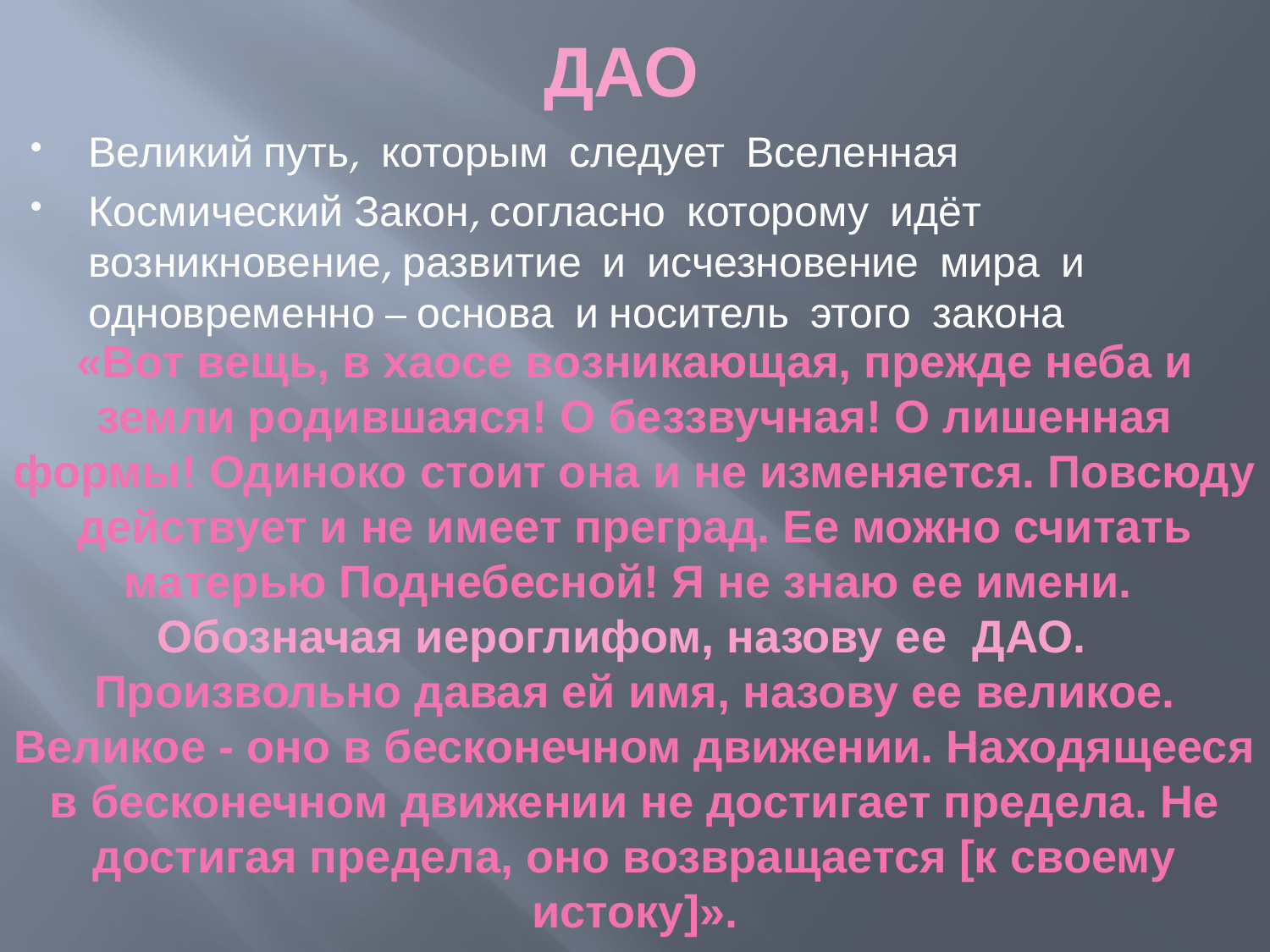

ДАО
Великий путь,  которым  следует  Вселенная
Космический Закон, согласно  которому  идёт  возникновение, развитие  и  исчезновение  мира  и  одновременно – основа  и носитель  этого  закона
# «Вот вещь, в хаосе возникающая, прежде неба и земли родившаяся! О беззвучная! О лишенная формы! Одиноко стоит она и не изменяется. Повсюду действует и не имеет преград. Ее можно считать матерью Поднебесной! Я не знаю ее имени. Обозначая иероглифом, назову ее  ДАО. Произвольно давая ей имя, назову ее великое. Великое - оно в бесконечном движении. Находящееся в бесконечном движении не достигает предела. Не достигая предела, оно возвращается [к своему истоку]».